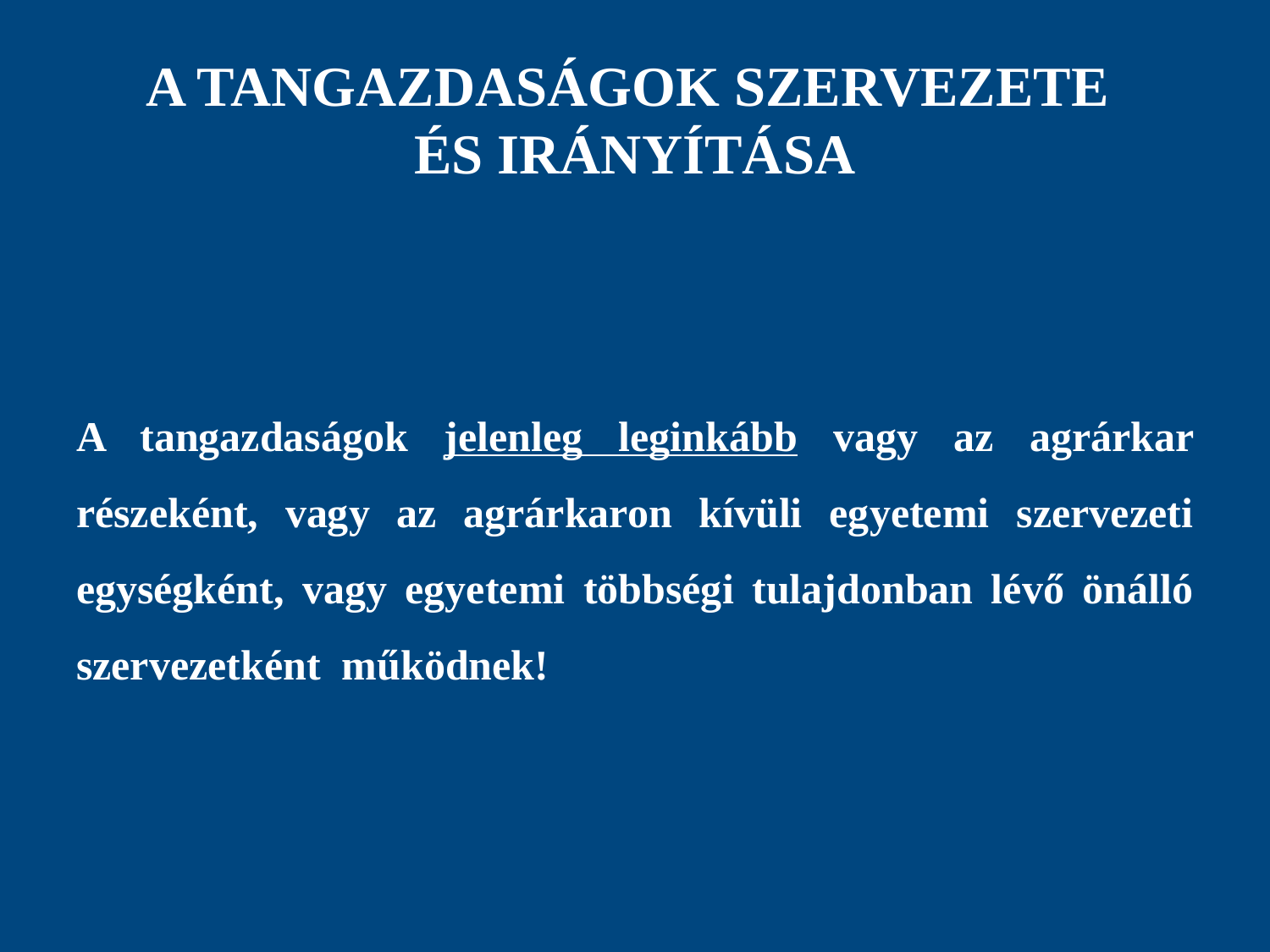

# A TANGAZDASÁGOK SZERVEZETE ÉS IRÁNYÍTÁSA

A tangazdaságok jelenleg leginkább vagy az agrárkar részeként, vagy az agrárkaron kívüli egyetemi szervezeti egységként, vagy egyetemi többségi tulajdonban lévő önálló szervezetként  működnek!